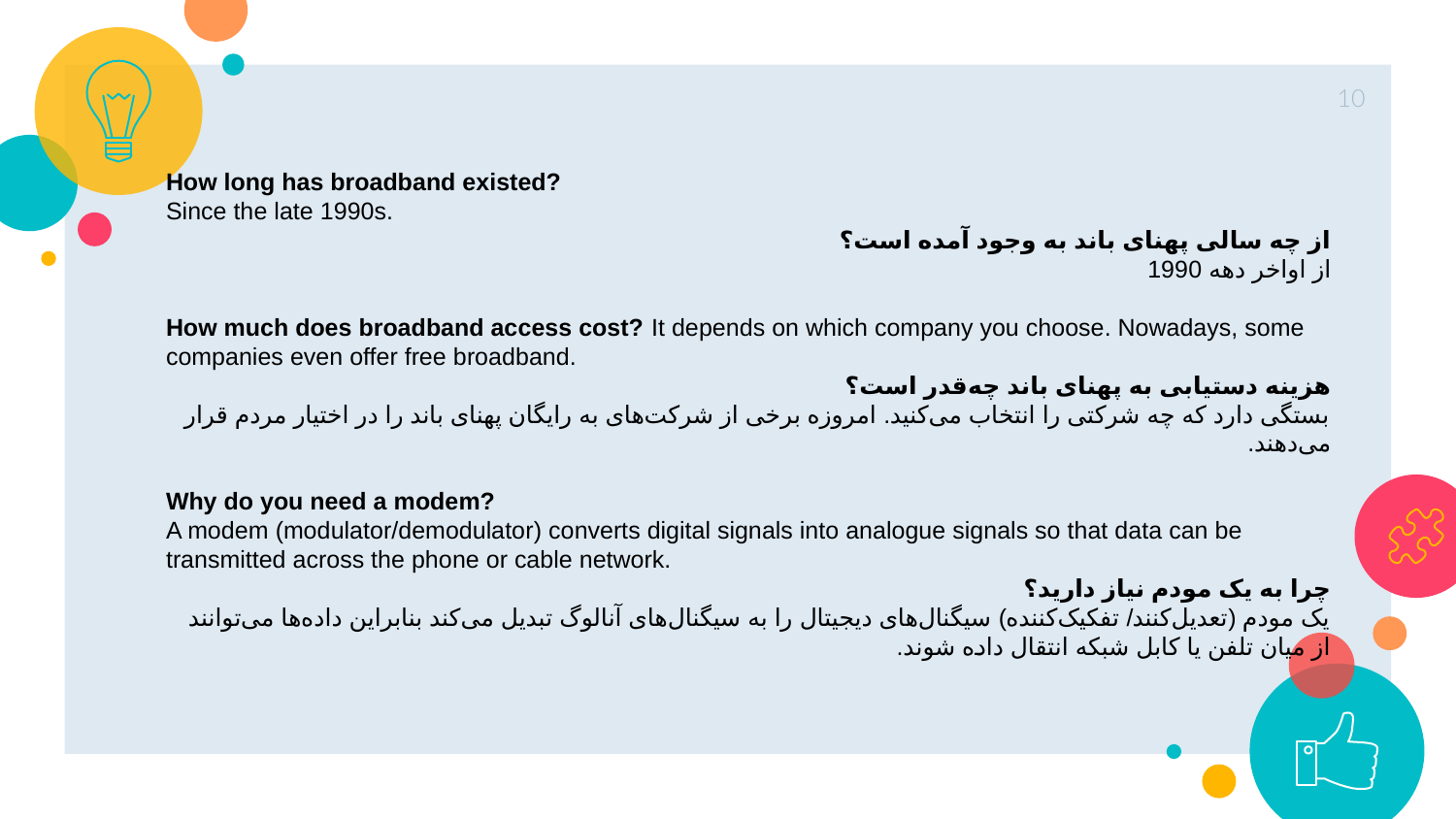

10
How long has broadband existed?
Since the late 1990s.
از چه سالی پهنای باند به وجود آمده است؟
از اواخر دهه 1990

How much does broadband access cost? It depends on which company you choose. Nowadays, some companies even offer free broadband.
هزینه دستیابی به پهنای باند چه‌قدر است؟
بستگی دارد که چه شرکتی را انتخاب می‌کنید. امروزه برخی از شرکت‌های به رایگان پهنای باند را در اختیار مردم قرار می‌دهند.

Why do you need a modem?
A modem (modulator/demodulator) converts digital signals into analogue signals so that data can be transmitted across the phone or cable network.
چرا به یک مودم نیاز دارید؟
یک مودم (تعدیل‌کنند/ تفکیک‌کننده) سیگنال‌های دیجیتال را به سیگنال‌های آنالوگ تبدیل می‌کند بنابراین داده‌ها می‌توانند از میان تلفن یا کابل شبکه انتقال داده شوند.